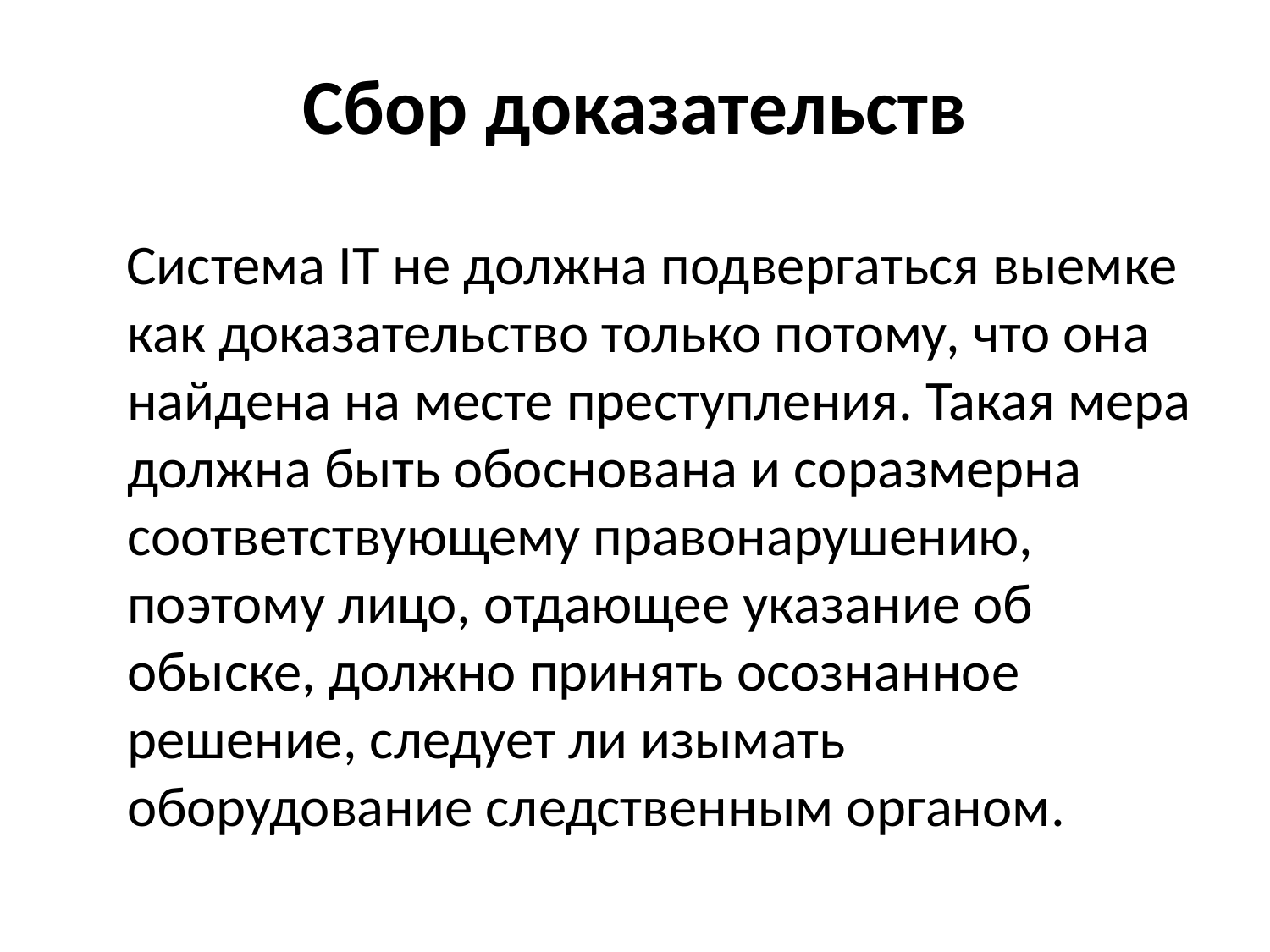

# Сбор доказательств
Система IT не должна подвергаться выемке как доказательство только потому, что она найдена на месте преступления. Такая мера должна быть обоснована и соразмерна соответствующему правонарушению, поэтому лицо, отдающее указание об обыске, должно принять осознанное решение, следует ли изымать оборудование следственным органом.